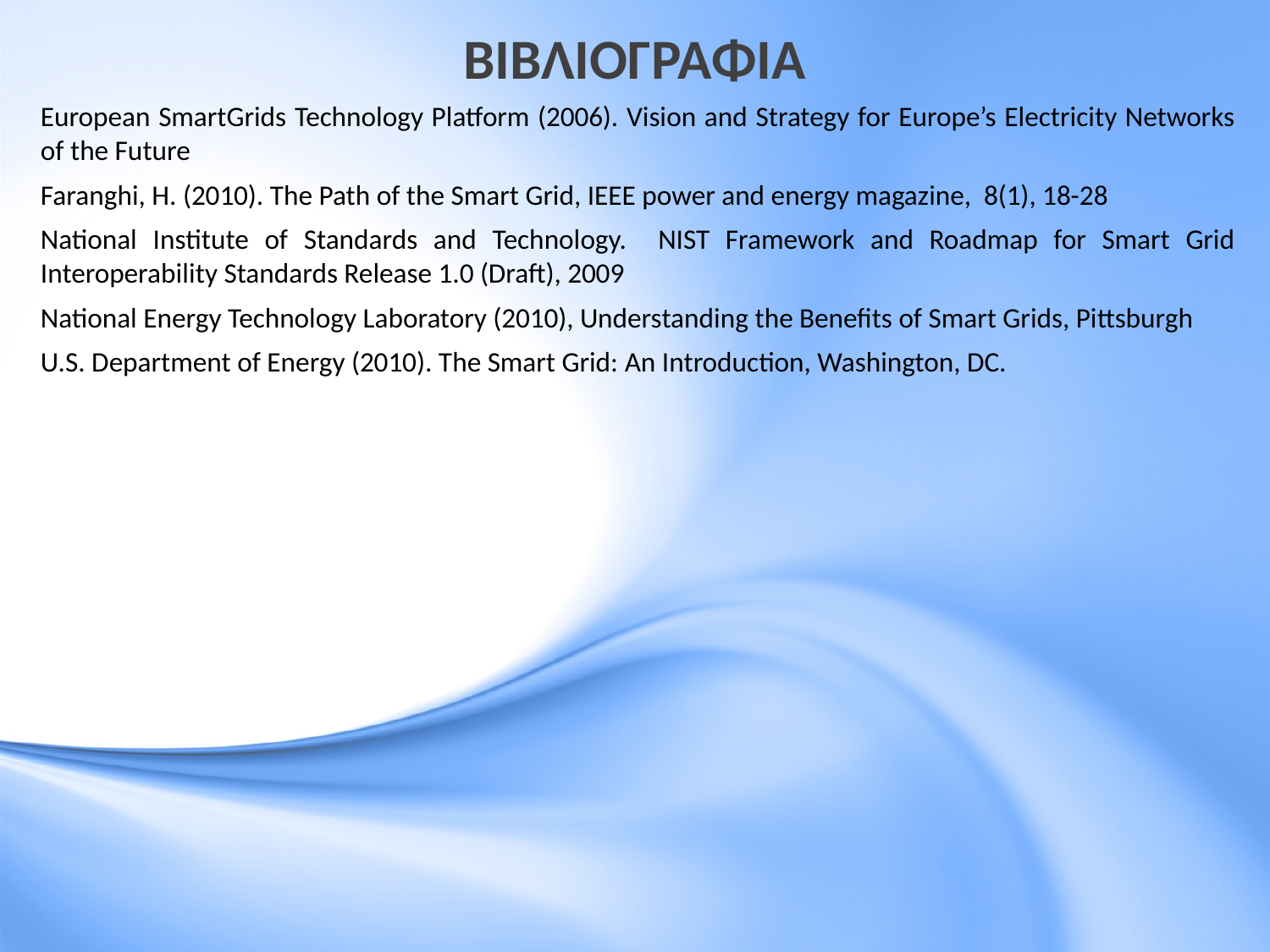

# ΒΙΒΛΙΟΓΡΑΦΙΑ
European SmartGrids Technology Platform (2006). Vision and Strategy for Europe’s Electricity Networks of the Future
Faranghi, H. (2010). The Path of the Smart Grid, IEEE power and energy magazine,  8(1), 18-28
National Institute of Standards and Technology.  NIST Framework and Roadmap for Smart Grid Interoperability Standards Release 1.0 (Draft), 2009
National Energy Technology Laboratory (2010), Understanding the Benefits of Smart Grids, Pittsburgh
U.S. Department of Energy (2010). The Smart Grid: An Introduction, Washington, DC.